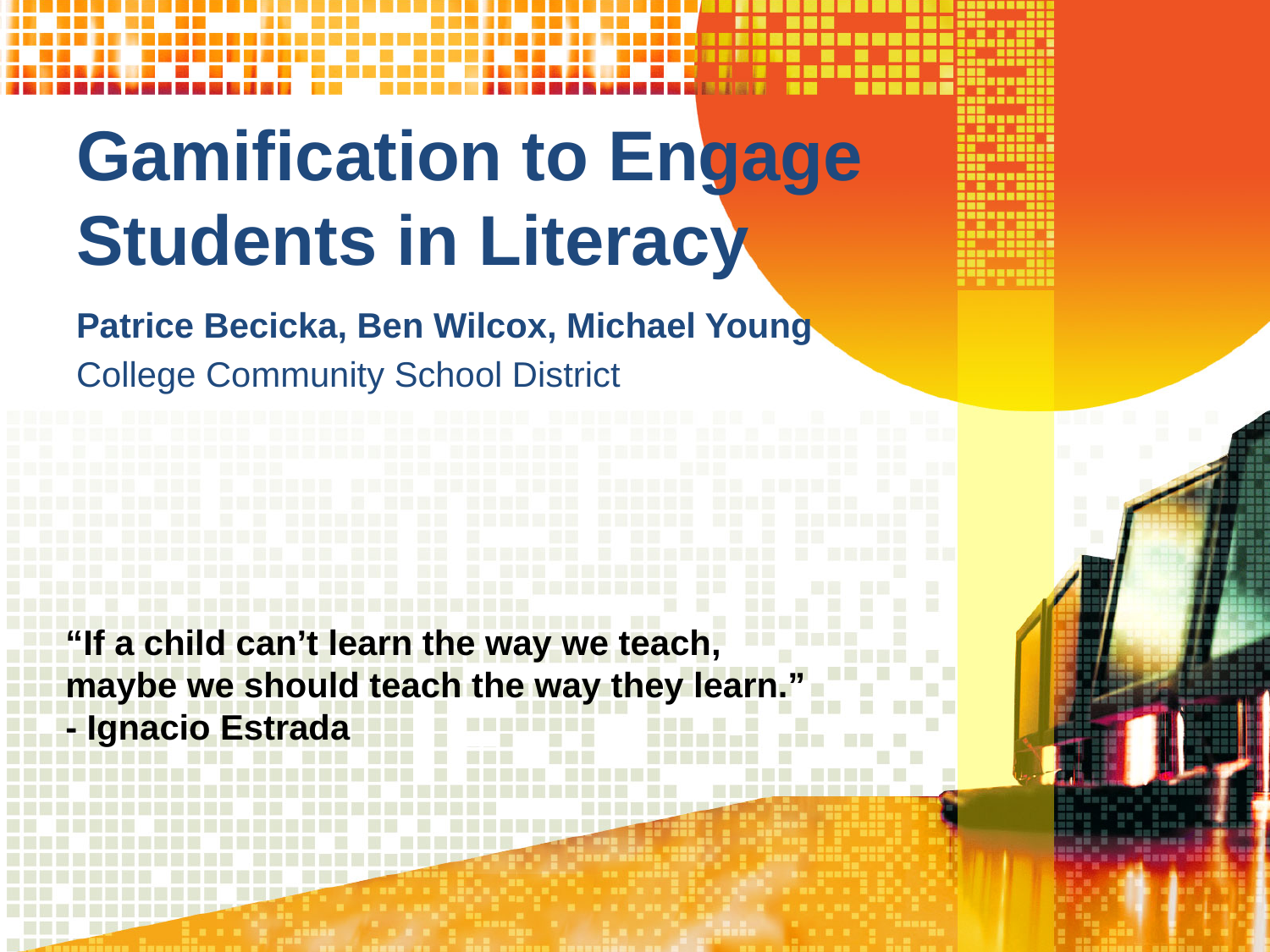

# Gamification to Engage Students in Literacy
Patrice Becicka, Ben Wilcox, Michael Young
College Community School District
“If a child can’t learn the way we teach, maybe we should teach the way they learn.”
- Ignacio Estrada